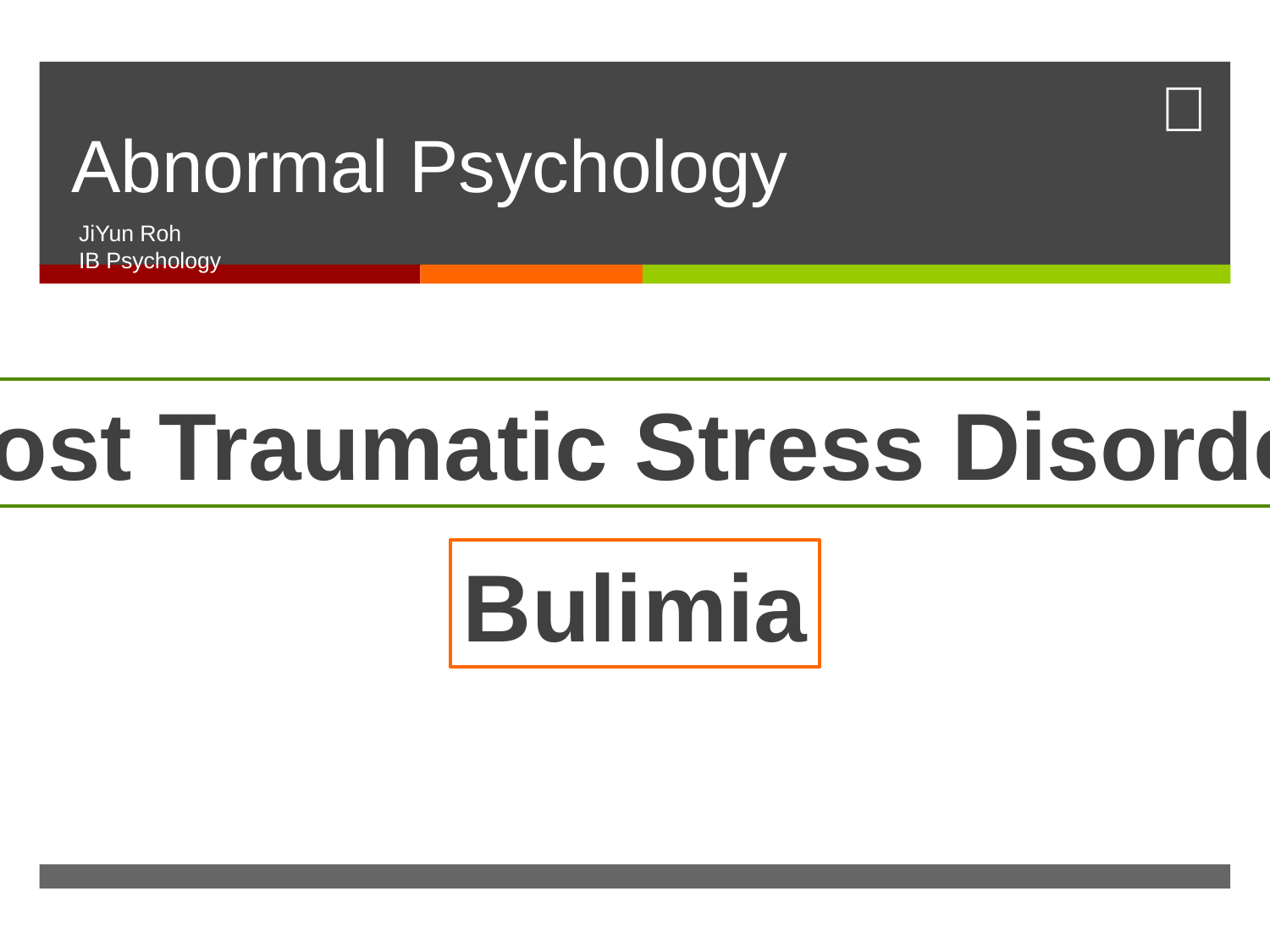

# Abnormal Psychology
JiYun Roh
IB Psychology
Post Traumatic Stress Disorder
Bulimia